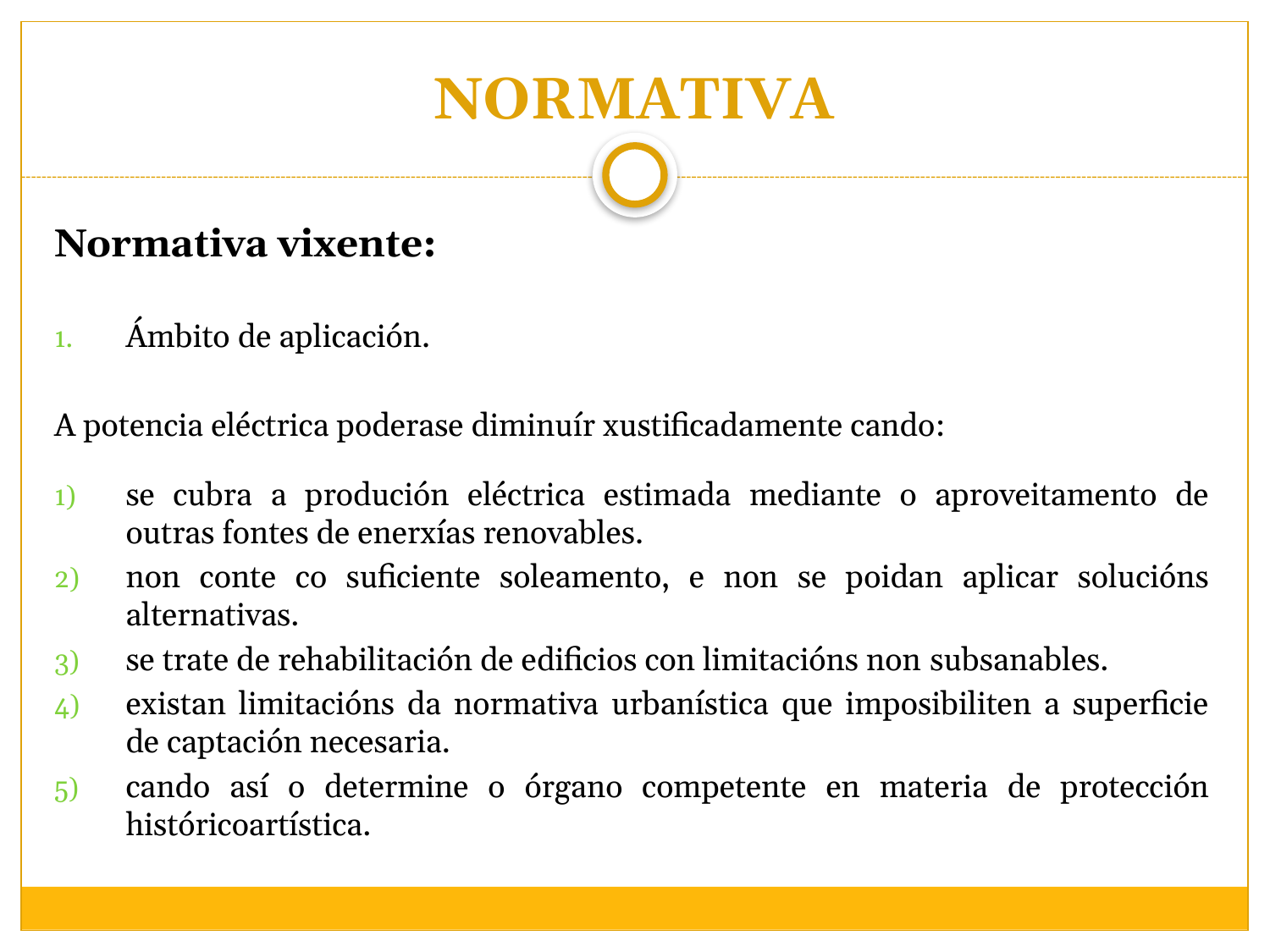

# NORMATIVA
Normativa vixente:

Ámbito de aplicación.

A potencia eléctrica poderase diminuír xustificadamente cando:

se cubra a produción eléctrica estimada mediante o aproveitamento de outras fontes de enerxías renovables.
non conte co suficiente soleamento, e non se poidan aplicar solucións alternativas.
se trate de rehabilitación de edificios con limitacións non subsanables.
existan limitacións da normativa urbanística que imposibiliten a superficie de captación necesaria.
cando así o determine o órgano competente en materia de protección históricoartística.